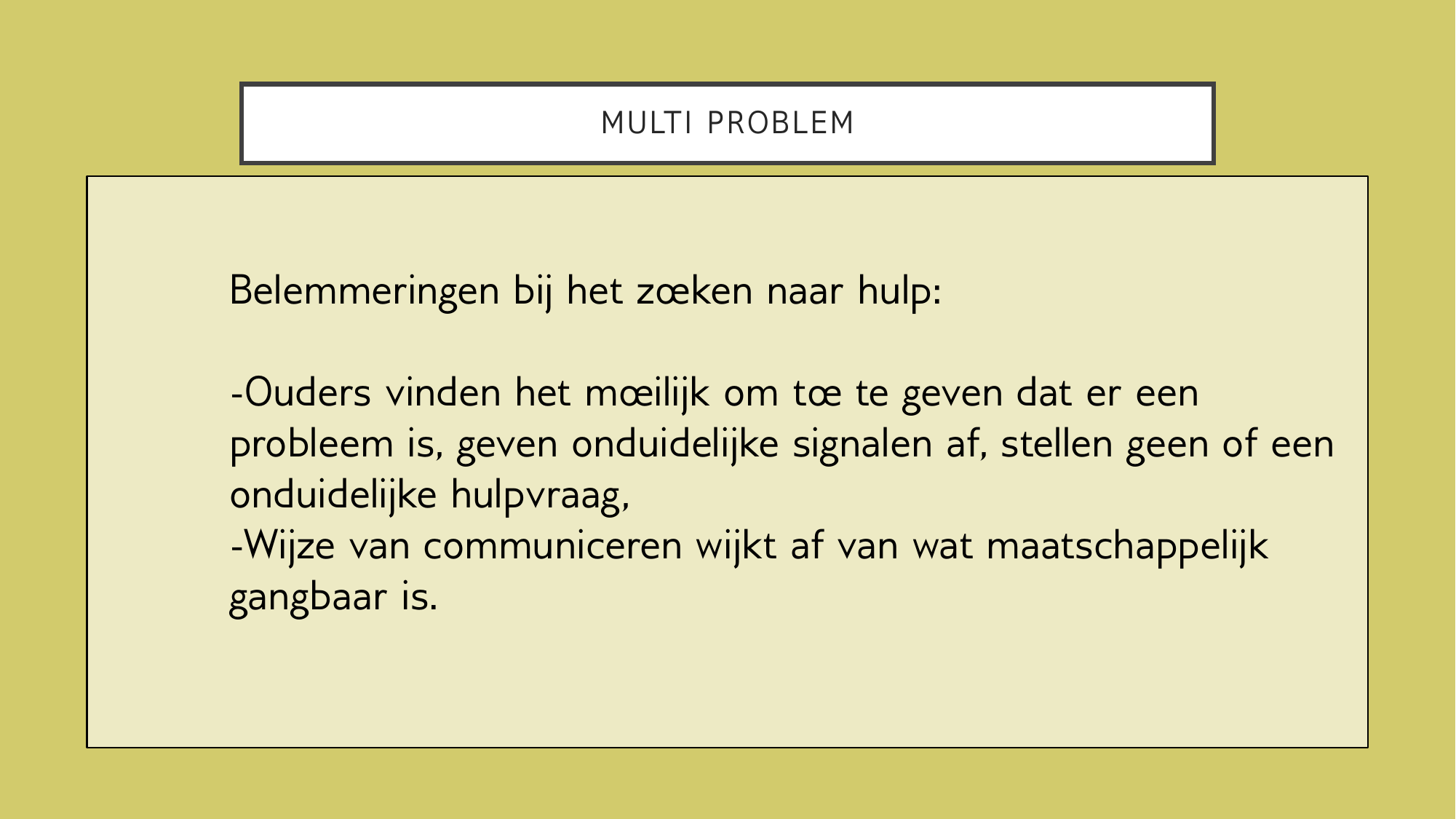

# Multi problem

Belemmeringen bij het zoeken naar hulp:

-Ouders vinden het moeilijk om toe te geven dat er een probleem is, geven onduidelijke signalen af, stellen geen of een onduidelijke hulpvraag,
-Wijze van communiceren wijkt af van wat maatschappelijk gangbaar is.